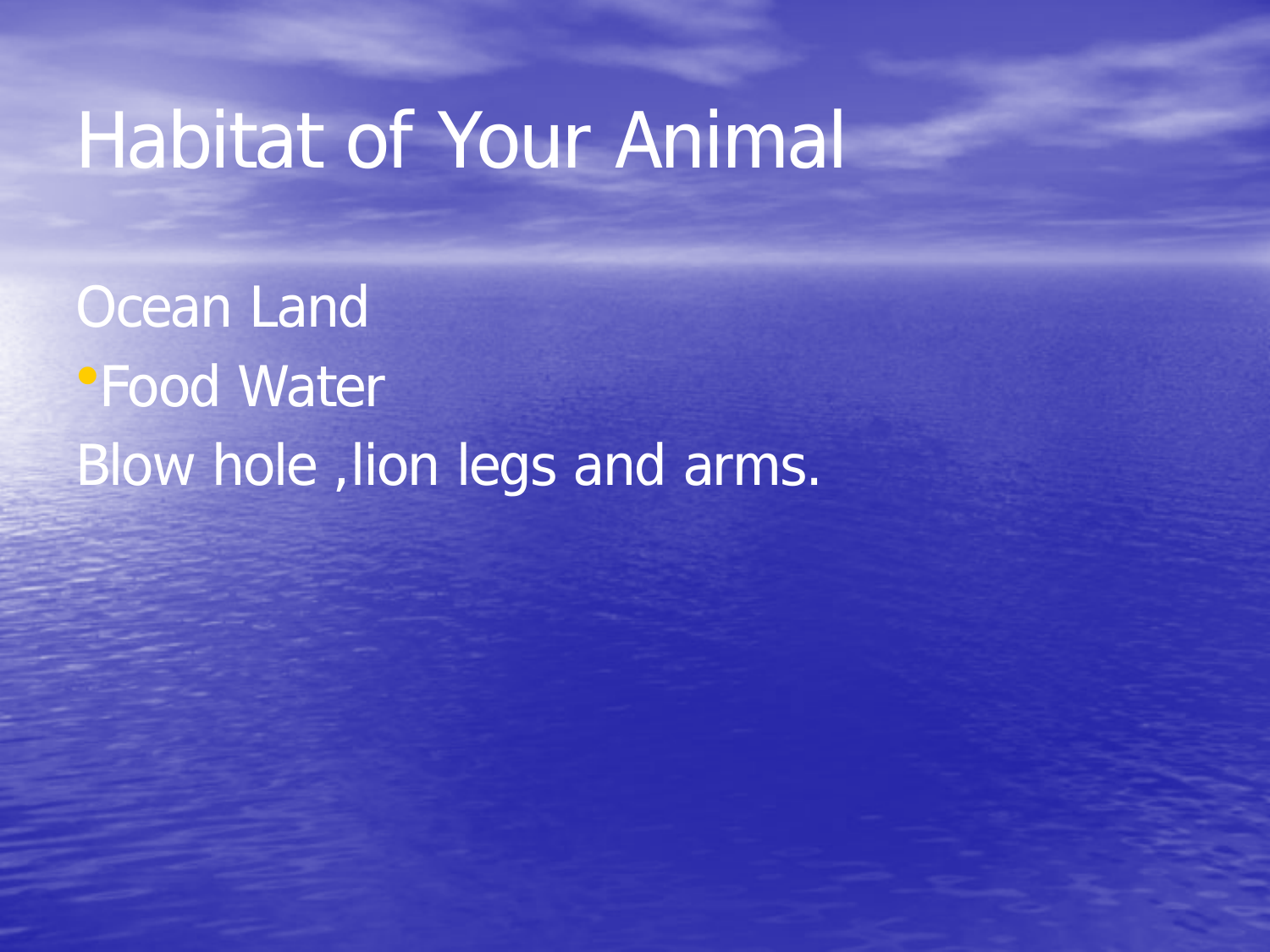

Habitat of Your Animal
Ocean Land
Food Water
Blow hole ,lion legs and arms.